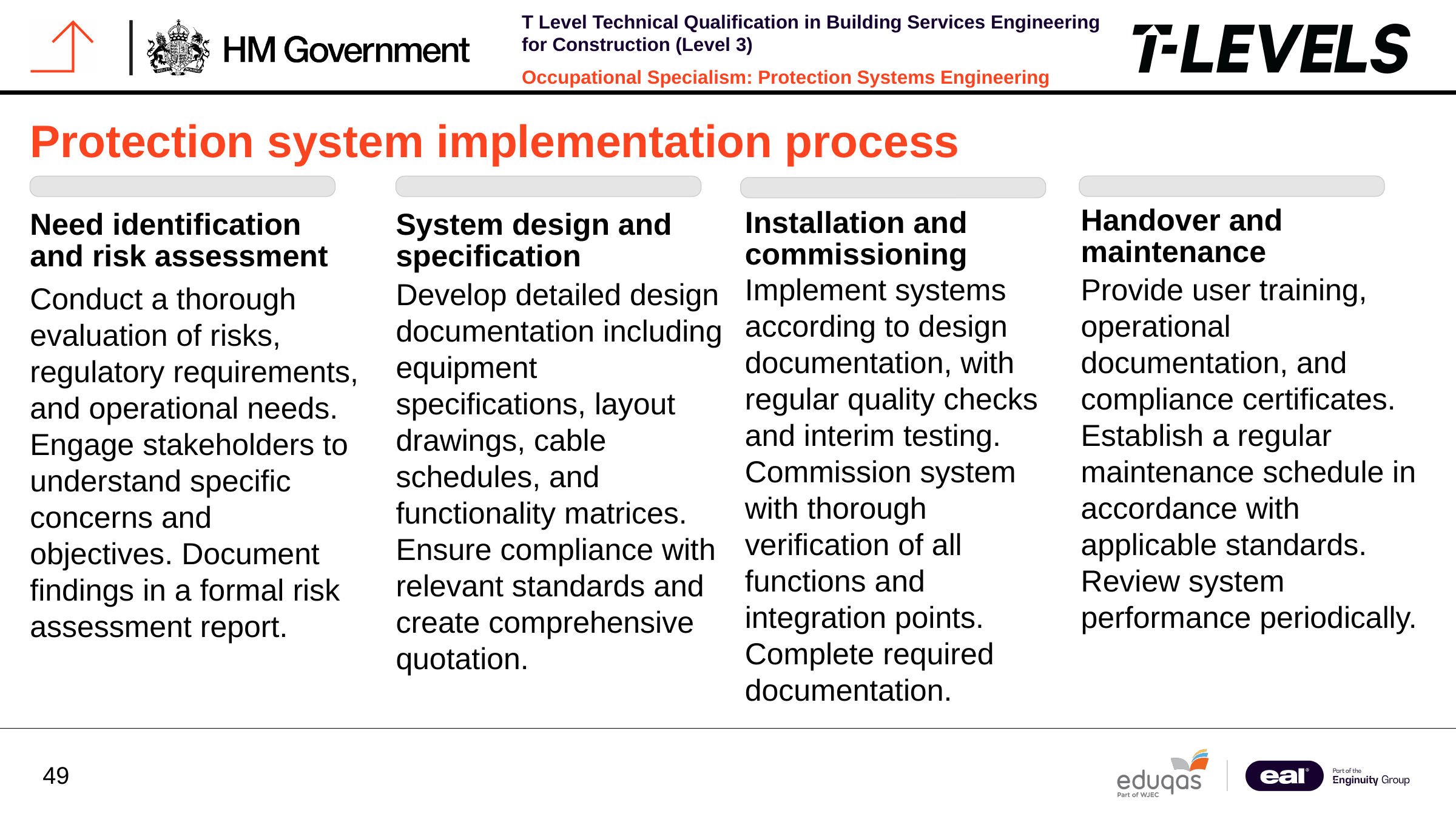

Protection system implementation process

Handover and
maintenance
Installation and commissioning
Need identification and risk assessment
System design and specification
Implement systems according to design documentation, with regular quality checks and interim testing. Commission system with thorough verification of all functions and integration points. Complete required documentation.
Provide user training, operational documentation, and compliance certificates. Establish a regular maintenance schedule in accordance with applicable standards. Review system performance periodically.
Develop detailed design documentation including equipment specifications, layout drawings, cable schedules, and functionality matrices. Ensure compliance with relevant standards and create comprehensive quotation.
Conduct a thorough evaluation of risks, regulatory requirements, and operational needs. Engage stakeholders to understand specific concerns and objectives. Document findings in a formal risk assessment report.